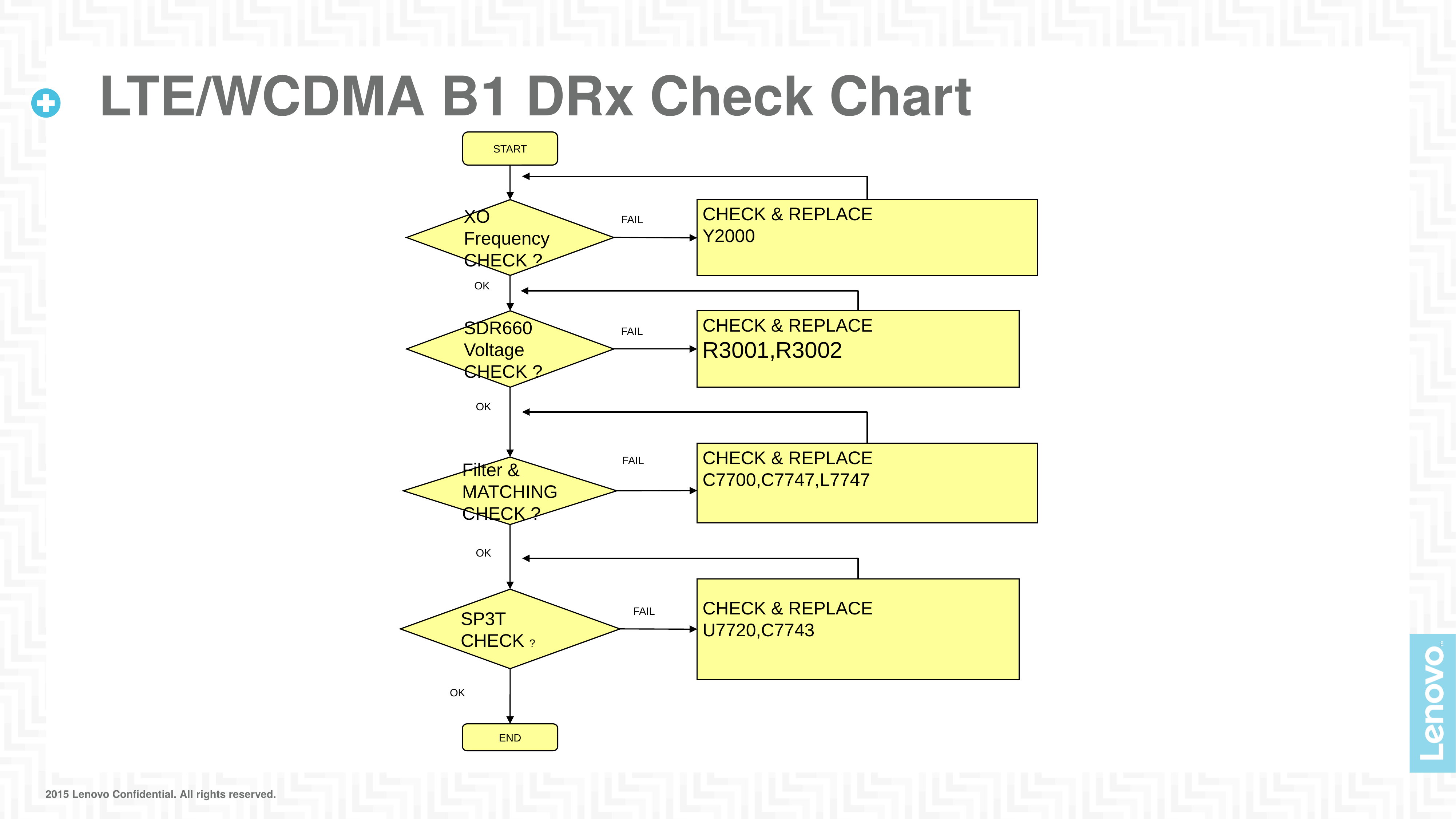

# LTE/WCDMA B1 DRx Check Chart
START
CHECK & REPLACE
Y2000

XO Frequency
CHECK ?

FAIL
OK

SDR660 Voltage CHECK ?

CHECK & REPLACE
R3001,R3002
FAIL
OK
CHECK & REPLACE
C7700,C7747,L7747

FAIL
Filter &  MATCHING CHECK ?
OK
CHECK & REPLACE
U7720,C7743

SP3T CHECK ?
FAIL
OK
OK
END